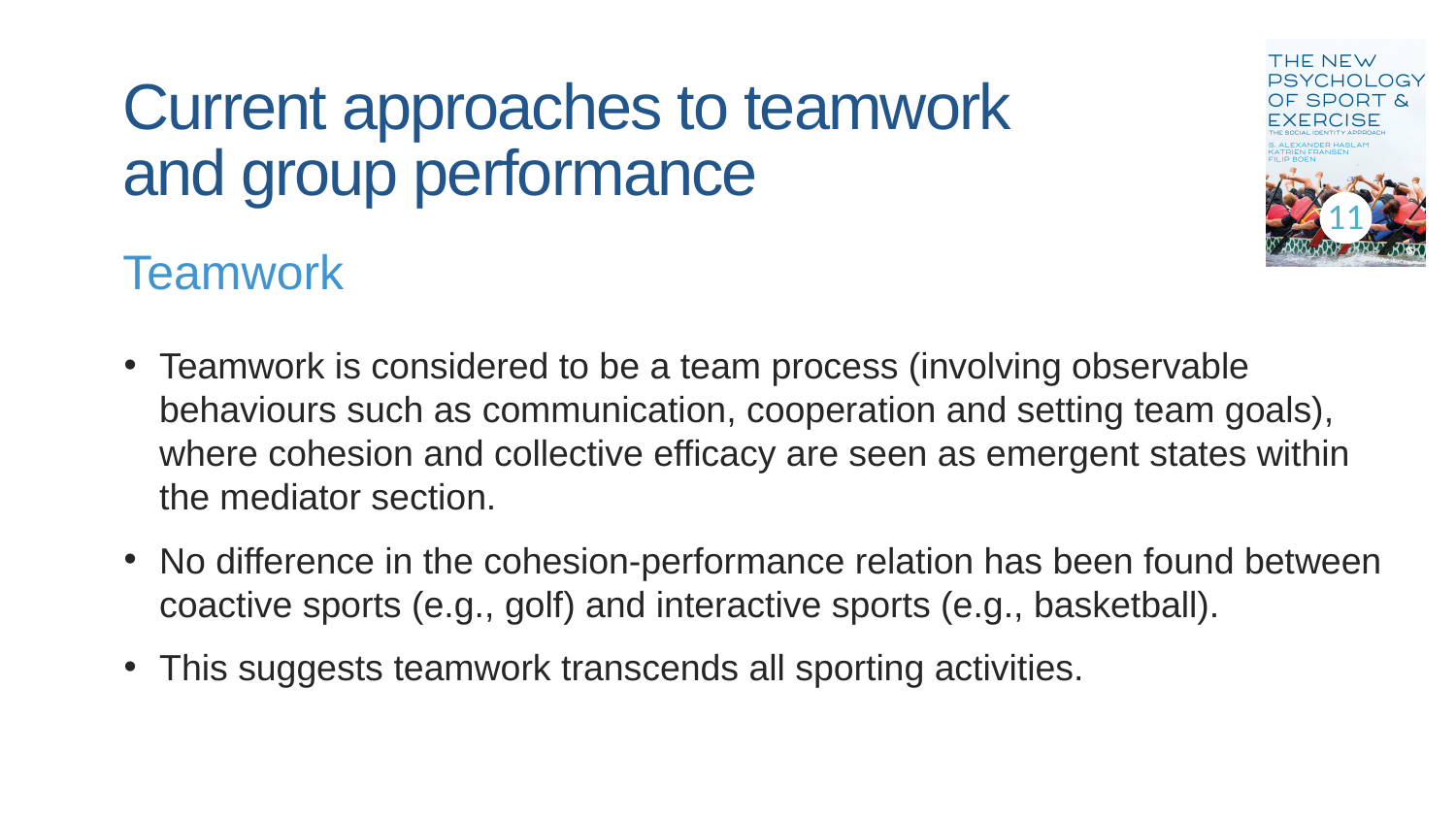

# Current approaches to teamwork and group performance
11
Teamwork
Teamwork is considered to be a team process (involving observable behaviours such as communication, cooperation and setting team goals), where cohesion and collective efficacy are seen as emergent states within the mediator section.
No difference in the cohesion-performance relation has been found between coactive sports (e.g., golf) and interactive sports (e.g., basketball).
This suggests teamwork transcends all sporting activities.